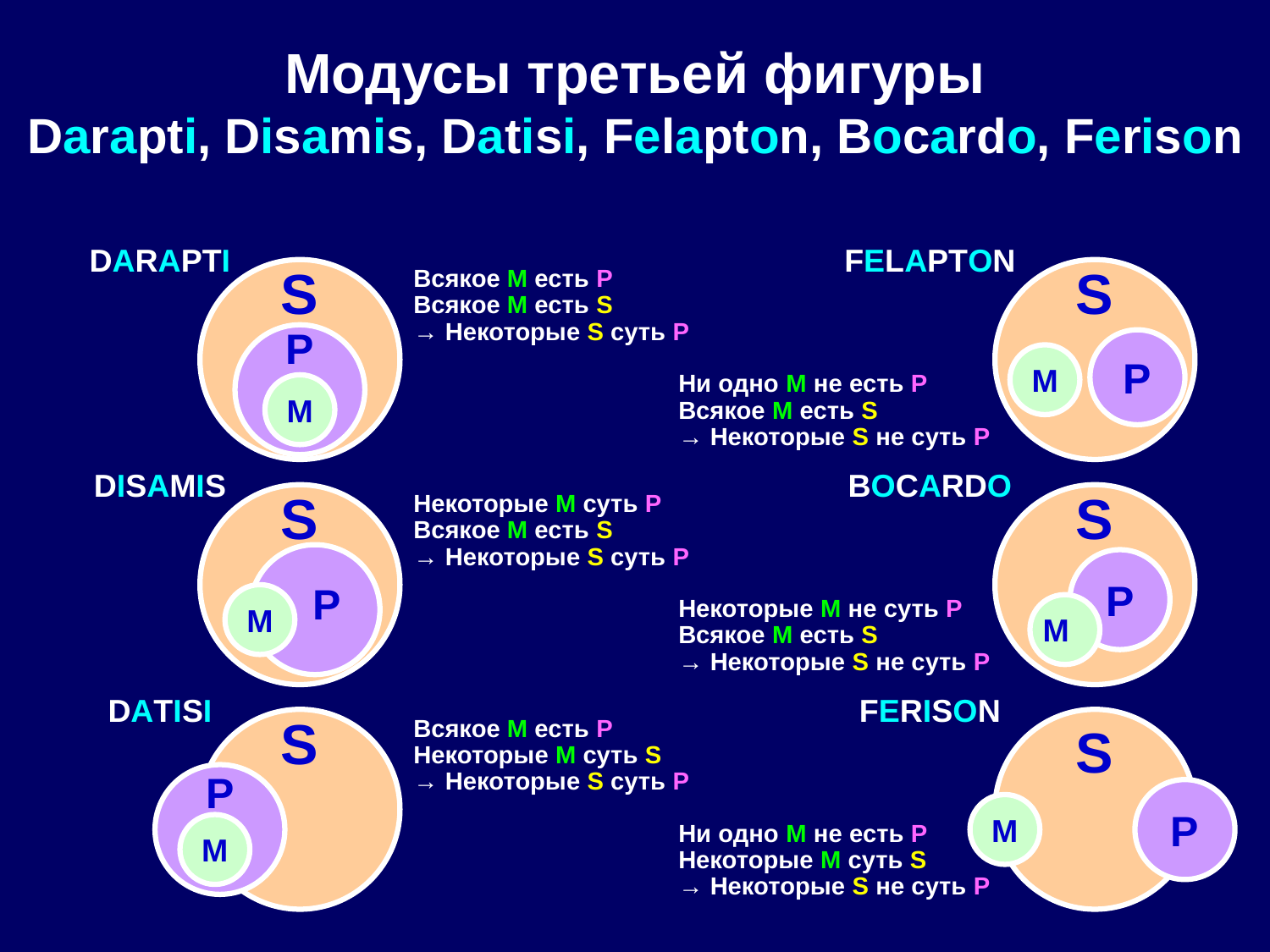

# Модусы третьей фигуры Darapti, Disamis, Datisi, Felapton, Bocardo, Ferison
DARAPTI
FELAPTON
S
S
Всякое M есть P
Всякое M есть S
→ Некоторые S суть P
P
P
M
Ни одно M не есть P
Всякое M есть S
→ Некоторые S не суть P
M
DISAMIS
BOCARDO
S

Некоторые M суть P
Всякое M есть S
→ Некоторые S суть P
S

  P
P
M
Некоторые M не суть P
Всякое M есть S
→ Некоторые S не суть P
M
DATISI
FERISON
S
S

Всякое M есть P
Некоторые M суть S
→ Некоторые S суть P
P
P
M
M
Ни одно M не есть P
Некоторые M суть S
→ Некоторые S не суть P